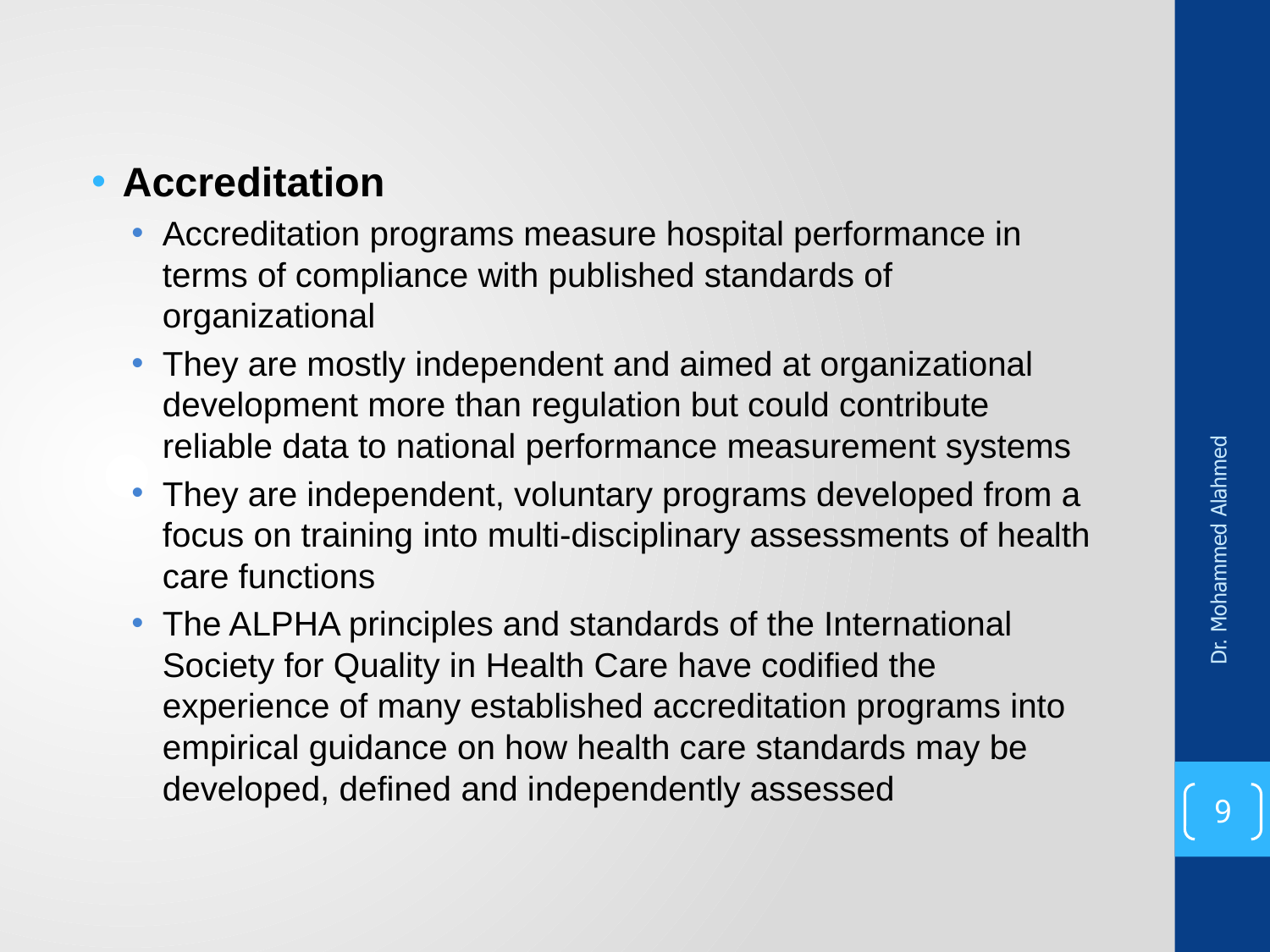

Accreditation
Accreditation programs measure hospital performance in terms of compliance with published standards of organizational
They are mostly independent and aimed at organizational development more than regulation but could contribute reliable data to national performance measurement systems
They are independent, voluntary programs developed from a focus on training into multi-disciplinary assessments of health care functions
The ALPHA principles and standards of the International Society for Quality in Health Care have codified the experience of many established accreditation programs into empirical guidance on how health care standards may be developed, defined and independently assessed
Dr. Mohammed Alahmed
9